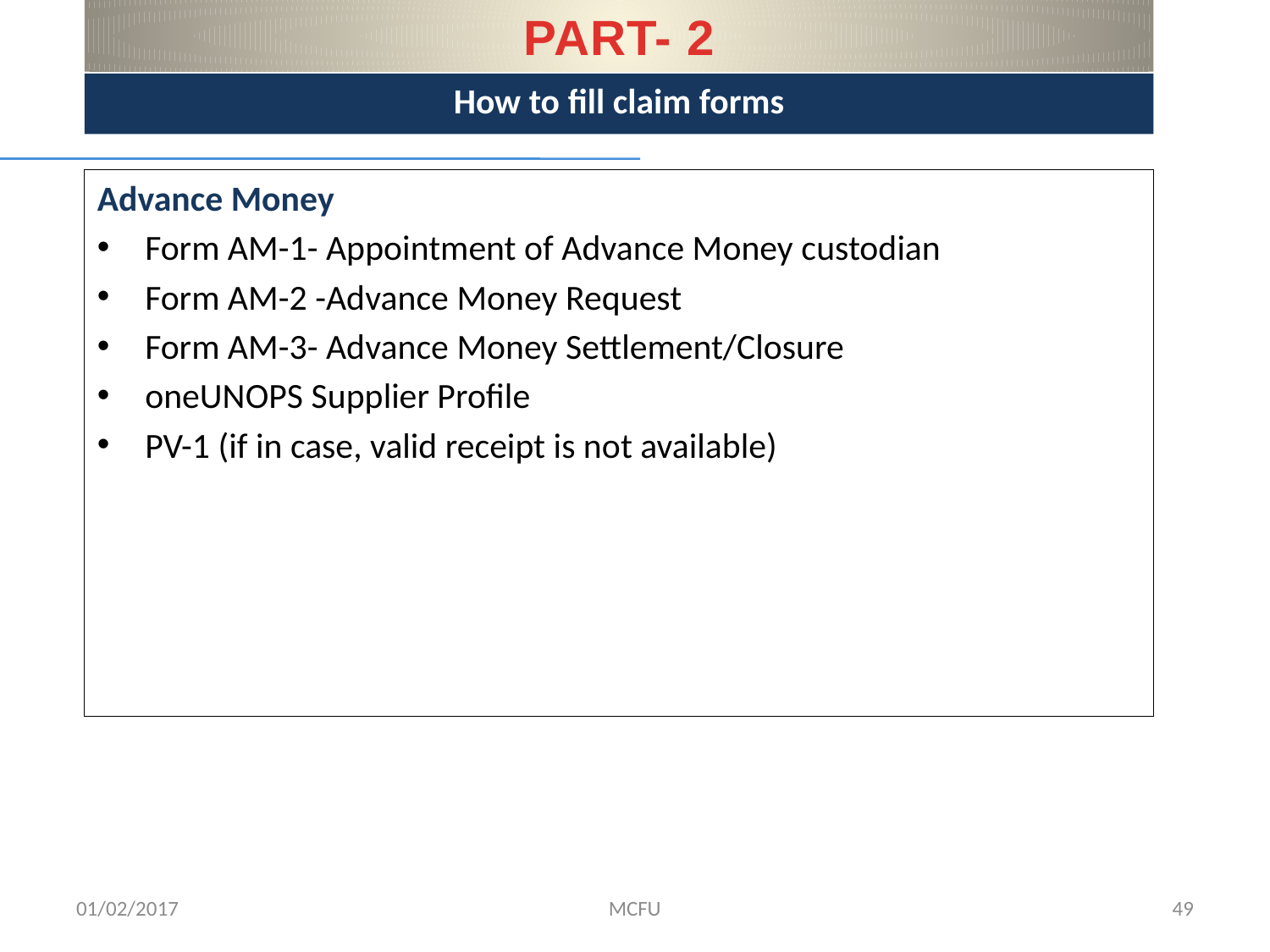

PART- 2
How to fill claim forms
Advance Money
Form AM-1- Appointment of Advance Money custodian
Form AM-2 -Advance Money Request
Form AM-3- Advance Money Settlement/Closure
oneUNOPS Supplier Profile
PV-1 (if in case, valid receipt is not available)

01/02/2017
MCFU
49